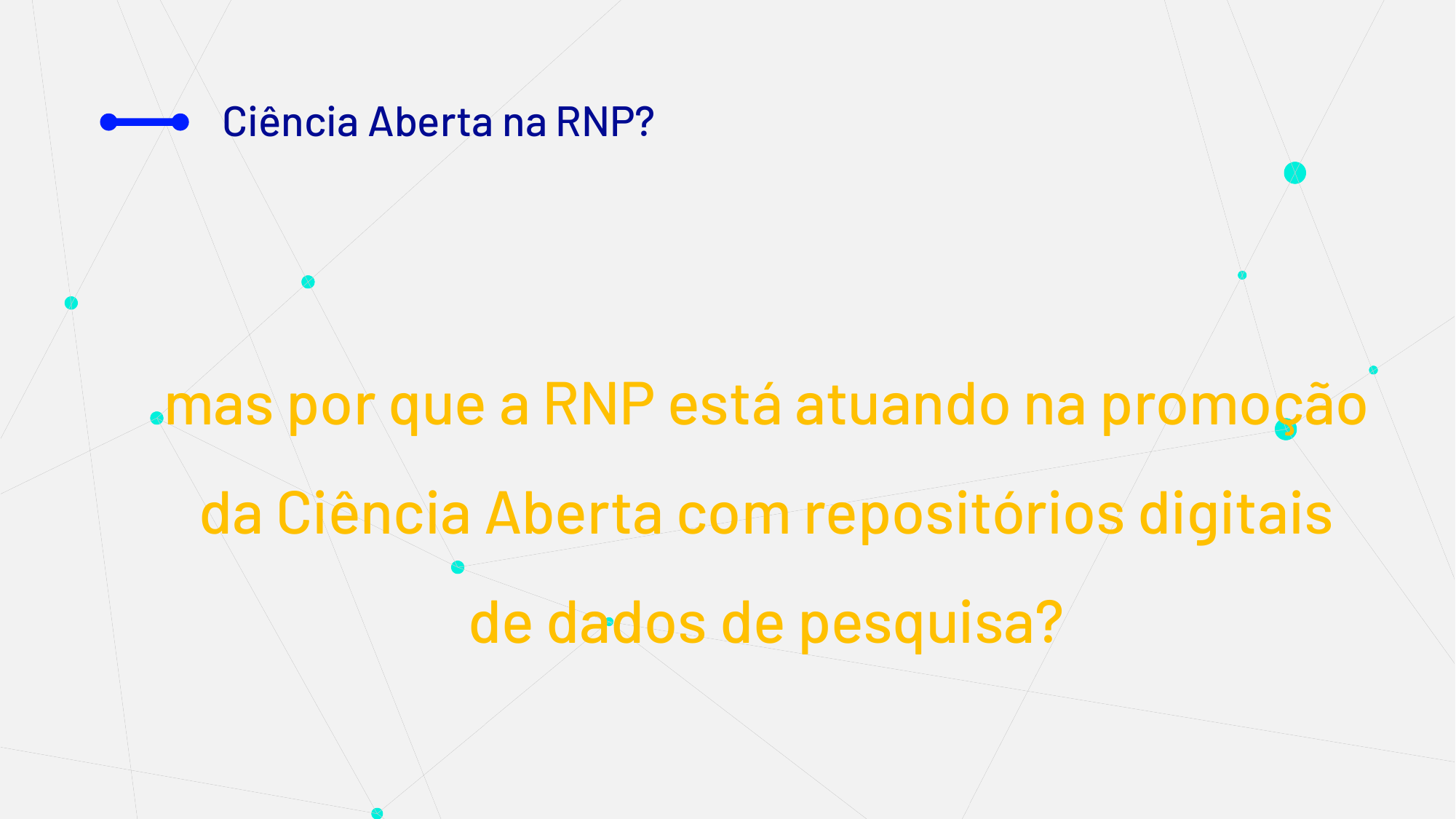

# Ciência Aberta na RNP?

mas por que a RNP está atuando na promoção da Ciência Aberta com repositórios digitais de dados de pesquisa?